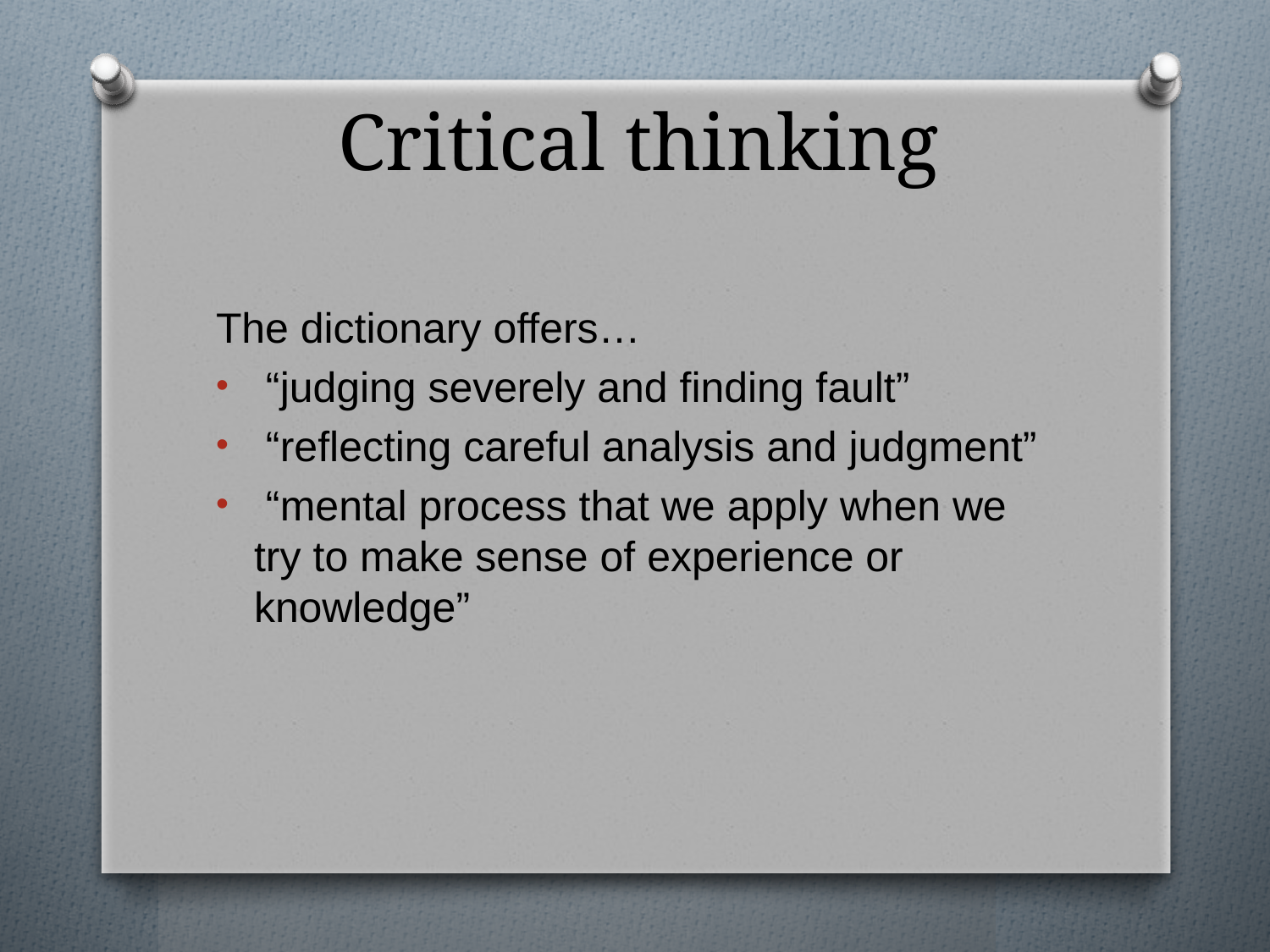

# Critical thinking
The dictionary offers…
 “judging severely and finding fault”
 “reflecting careful analysis and judgment”
 “mental process that we apply when we try to make sense of experience or knowledge”